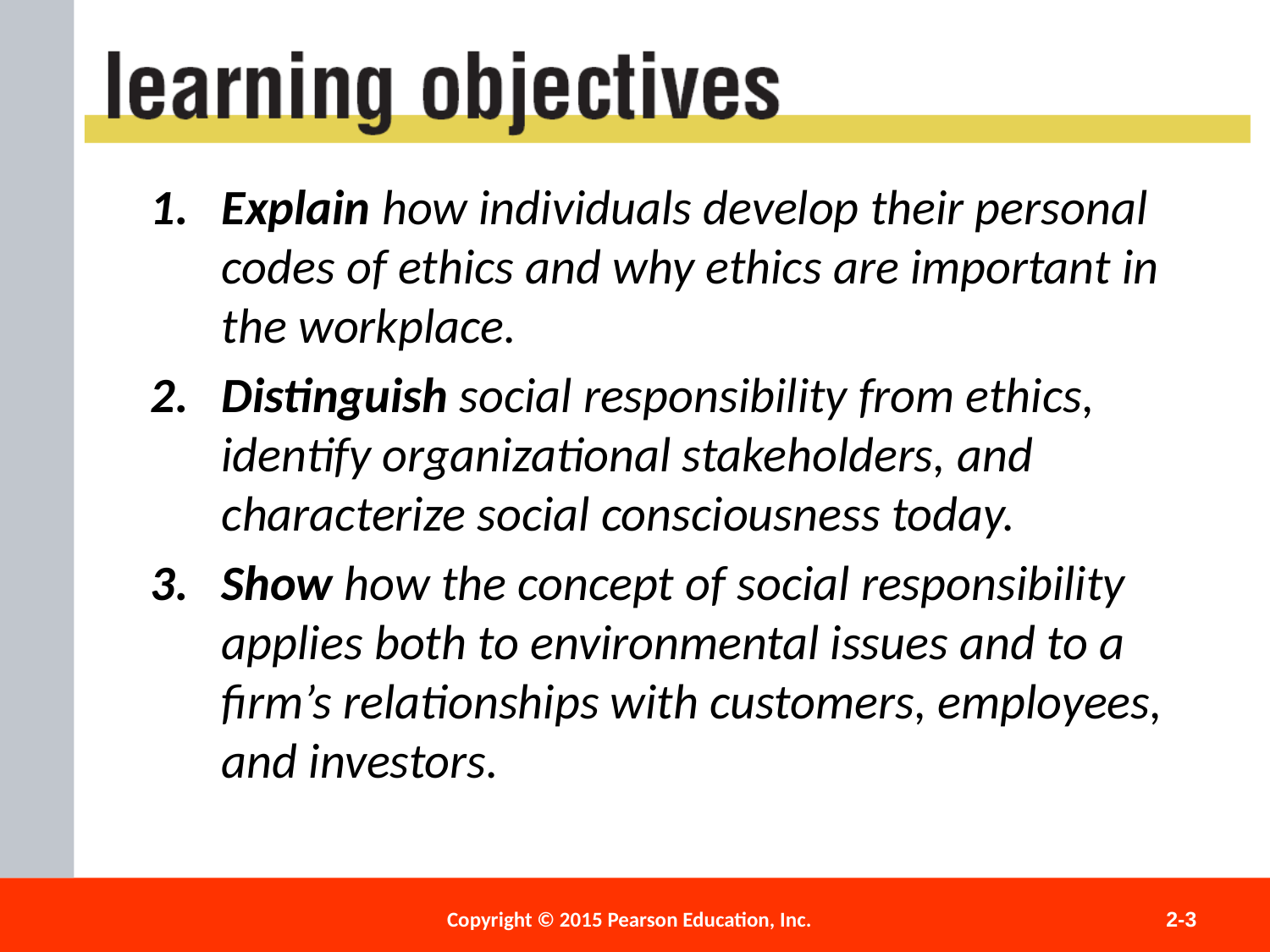

Explain how individuals develop their personal codes of ethics and why ethics are important in the workplace.
Distinguish social responsibility from ethics, identify organizational stakeholders, and characterize social consciousness today.
Show how the concept of social responsibility applies both to environmental issues and to a firm’s relationships with customers, employees, and investors.